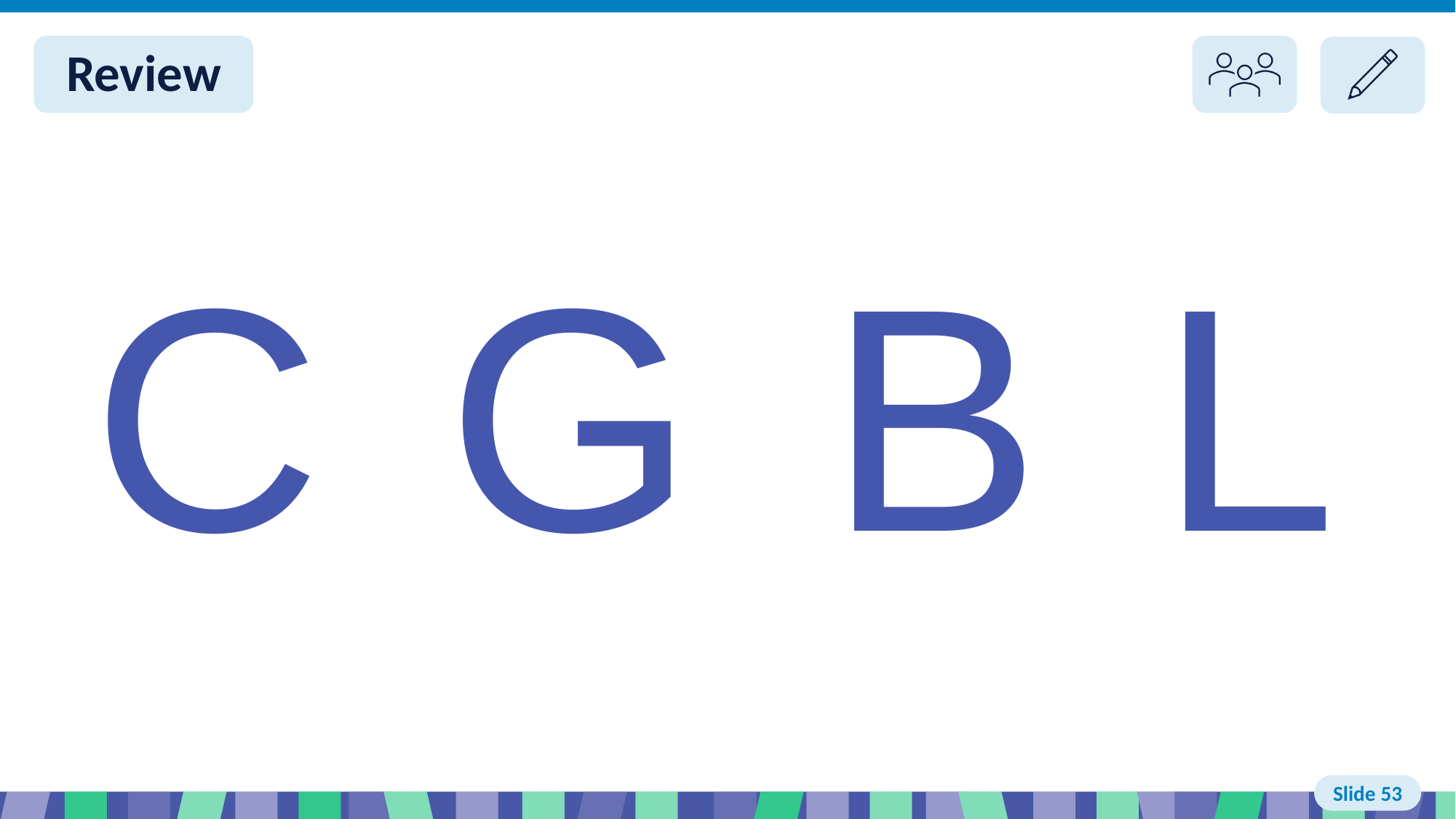

# Slide 53 Review
G
L
C
B